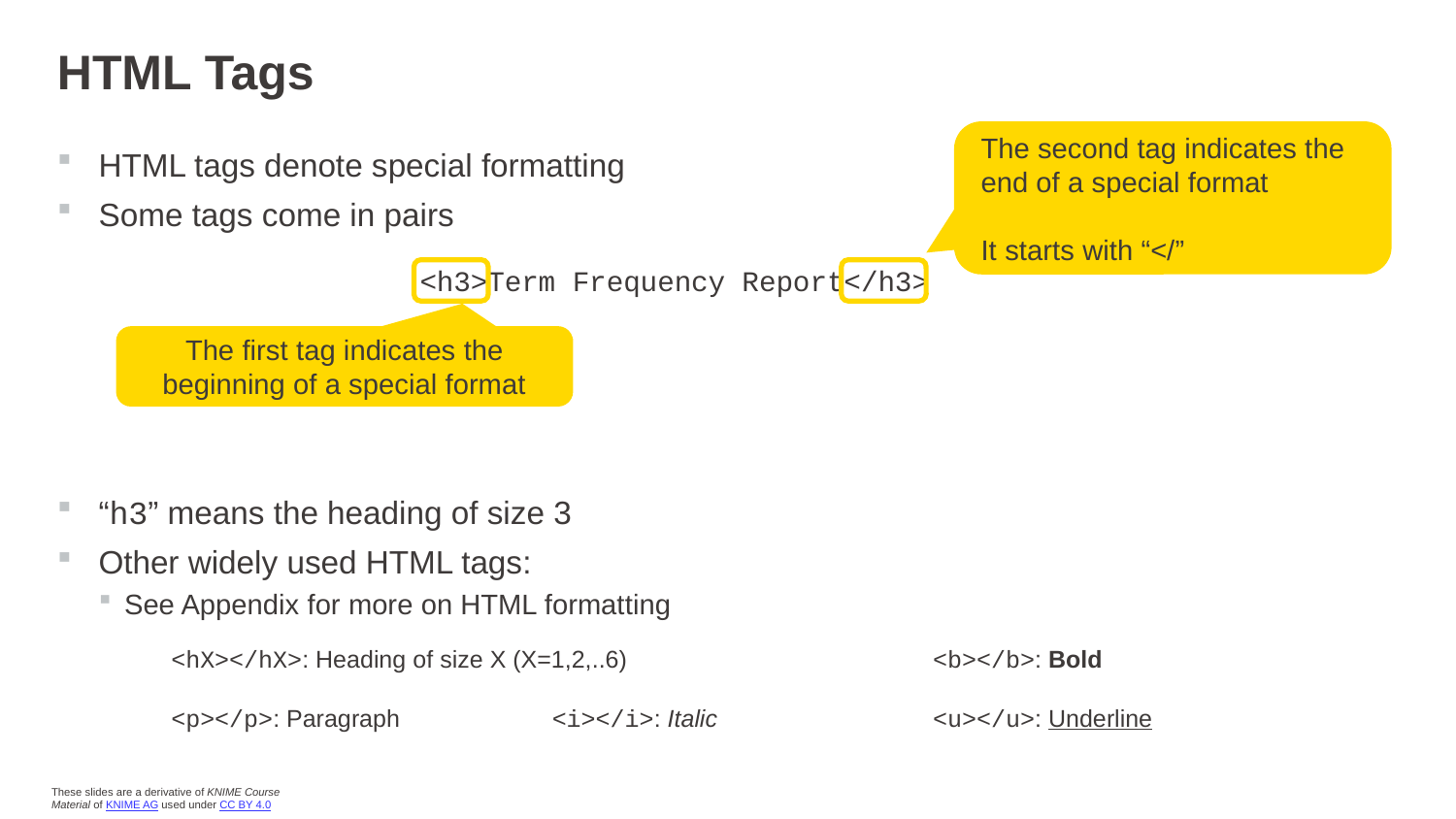

# HTML Tags
The second tag indicates the end of a special format

It starts with “</”
HTML tags denote special formatting
Some tags come in pairs

“h3” means the heading of size 3
Other widely used HTML tags:
See Appendix for more on HTML formatting

<h3>Term Frequency Report</h3>

The first tag indicates the beginning of a special format
| <hX></hX>: Heading of size X (X=1,2,..6) |  | <b></b>: Bold |
| --- | --- | --- |
| <p></p>: Paragraph | <i></i>: Italic | <u></u>: Underline |